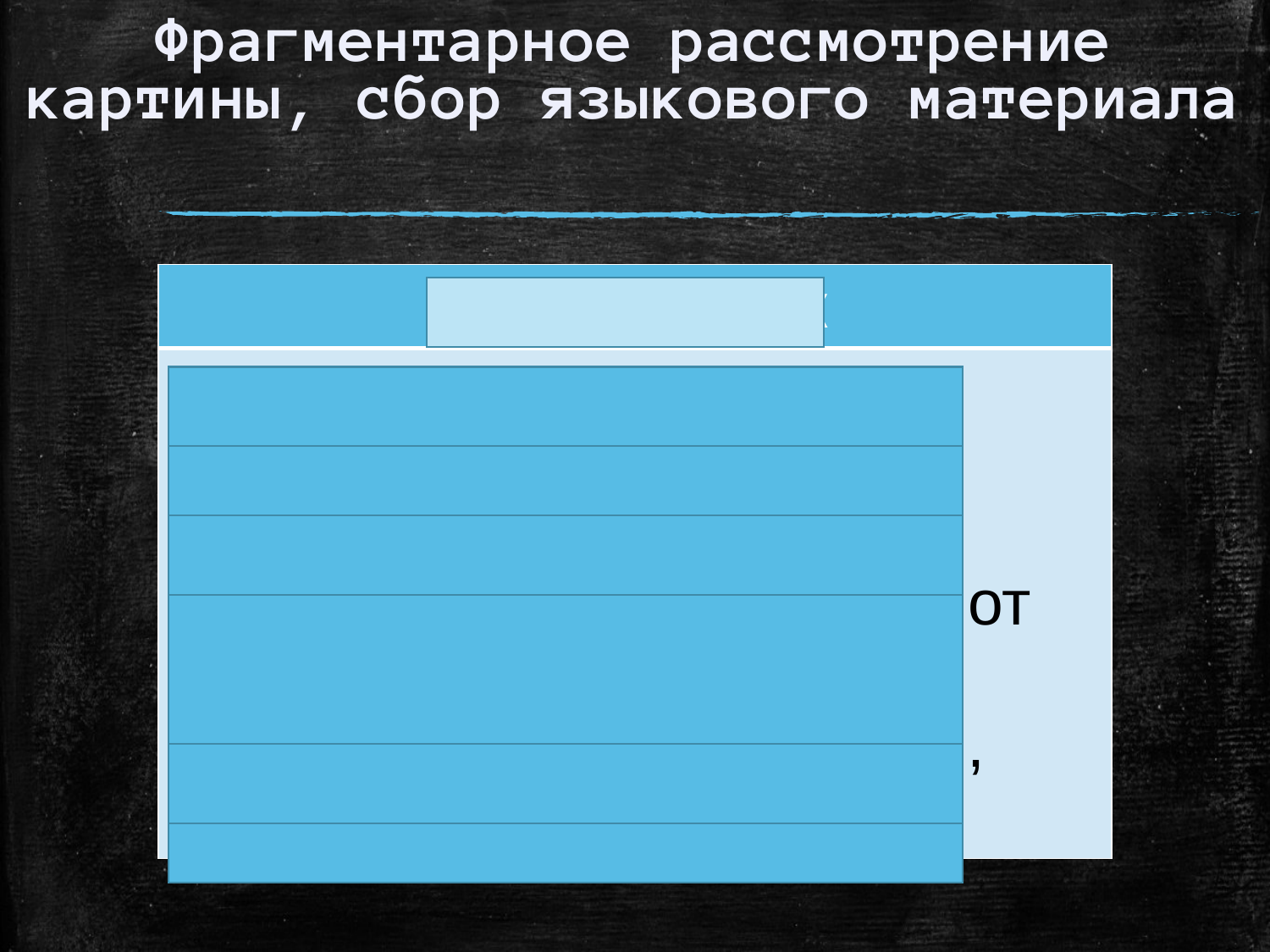

Фрагментарное рассмотрение картины, сбор языкового материала
#
| Серый Волк |
| --- |
| Несётся что есть духу, уши прижаты к голове, огромная зубастая пасть, сильные лапы оторвались от земли, полон преданности, отваги, человеческие глаза; |